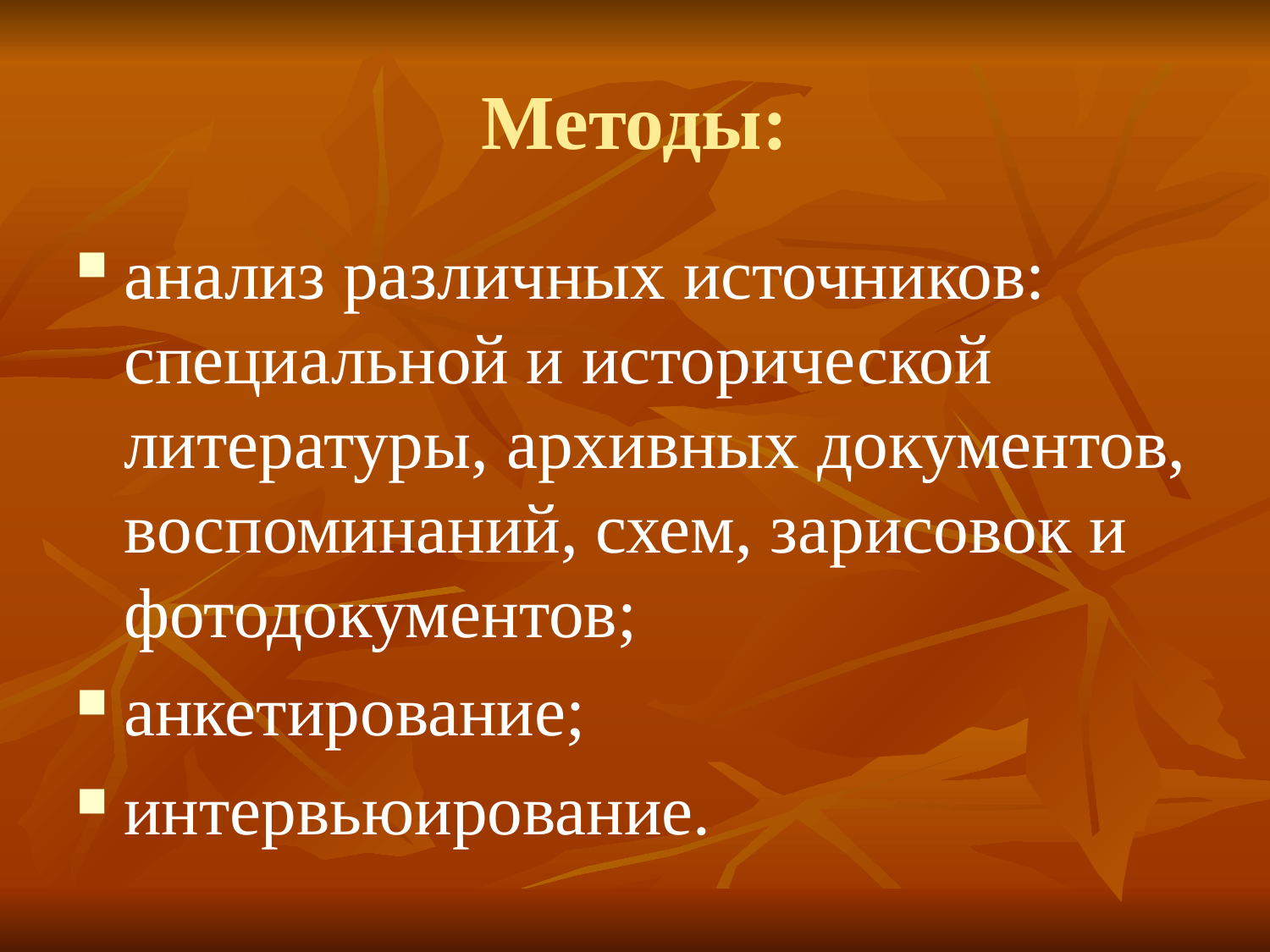

# Методы:
анализ различных источников: специальной и исторической литературы, архивных документов, воспоминаний, схем, зарисовок и фотодокументов;
анкетирование;
интервьюирование.